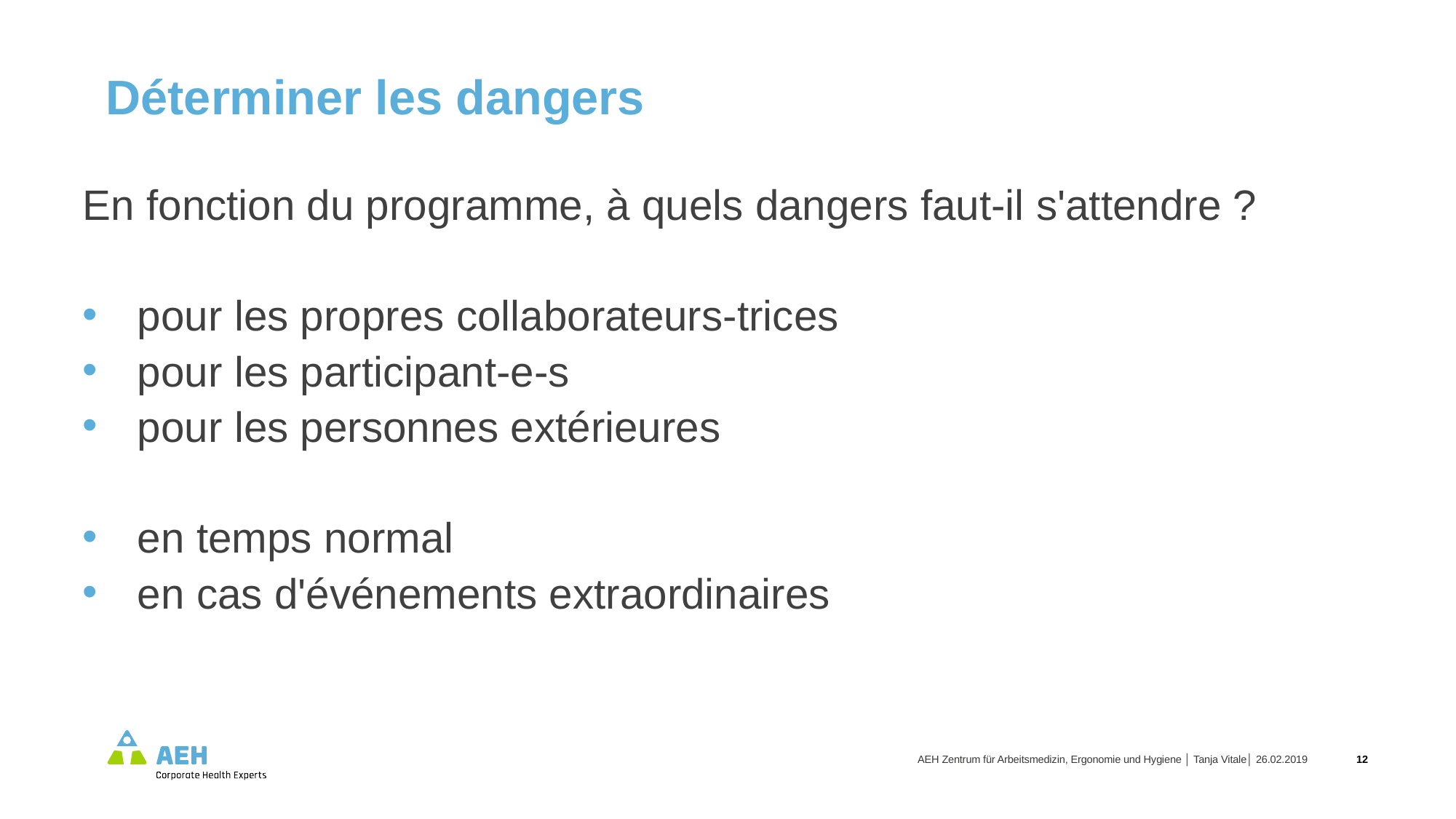

Déterminer les dangers
En fonction du programme, à quels dangers faut-il s'attendre ?

pour les propres collaborateurs-trices
pour les participant-e-s
pour les personnes extérieures

en temps normal
en cas d'événements extraordinaires
AEH Zentrum für Arbeitsmedizin, Ergonomie und Hygiene │ Tanja Vitale│ 26.02.2019